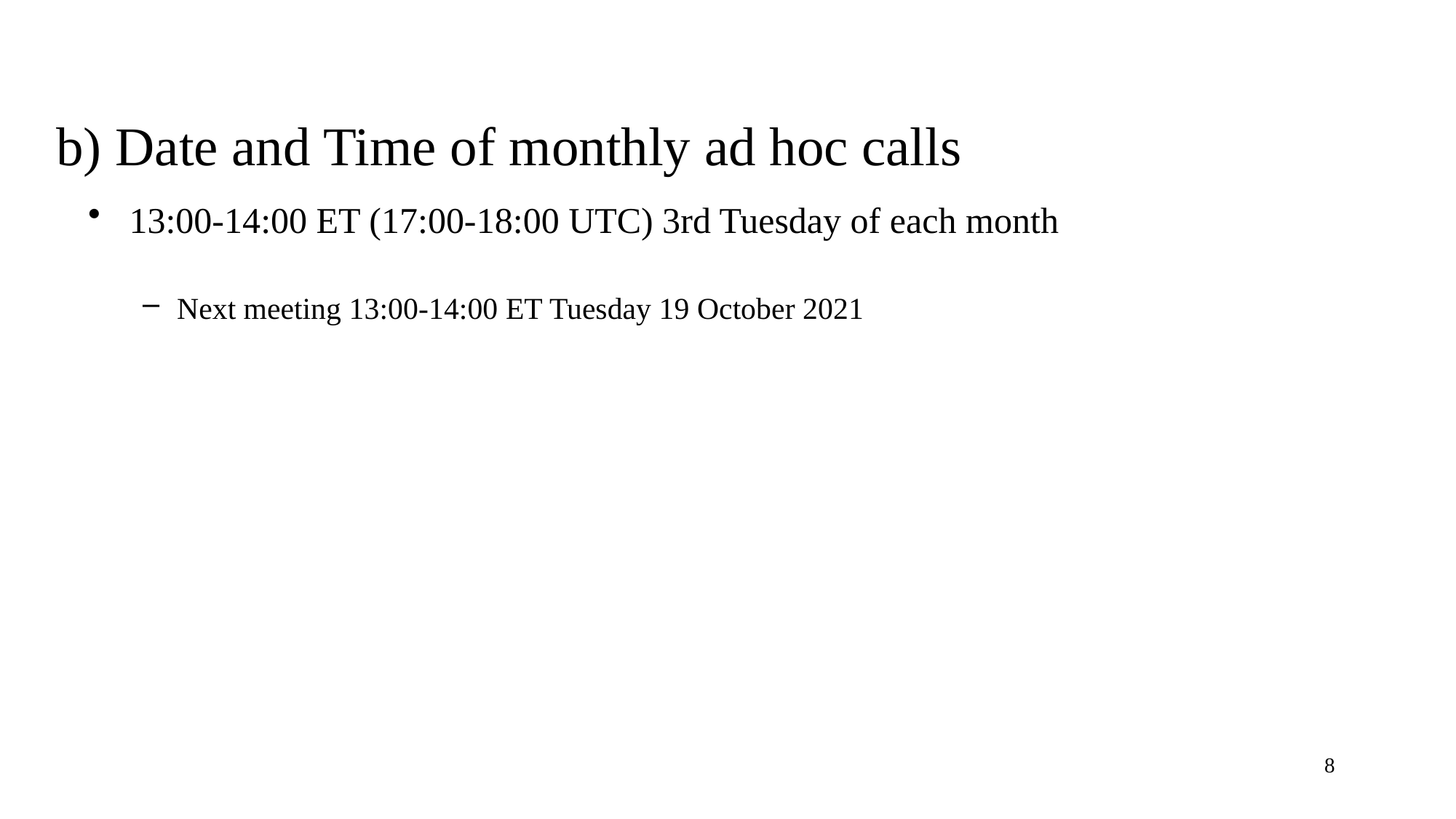

# b) Date and Time of monthly ad hoc calls
13:00-14:00 ET (17:00-18:00 UTC) 3rd Tuesday of each month

Next meeting 13:00-14:00 ET Tuesday 19 October 2021

8